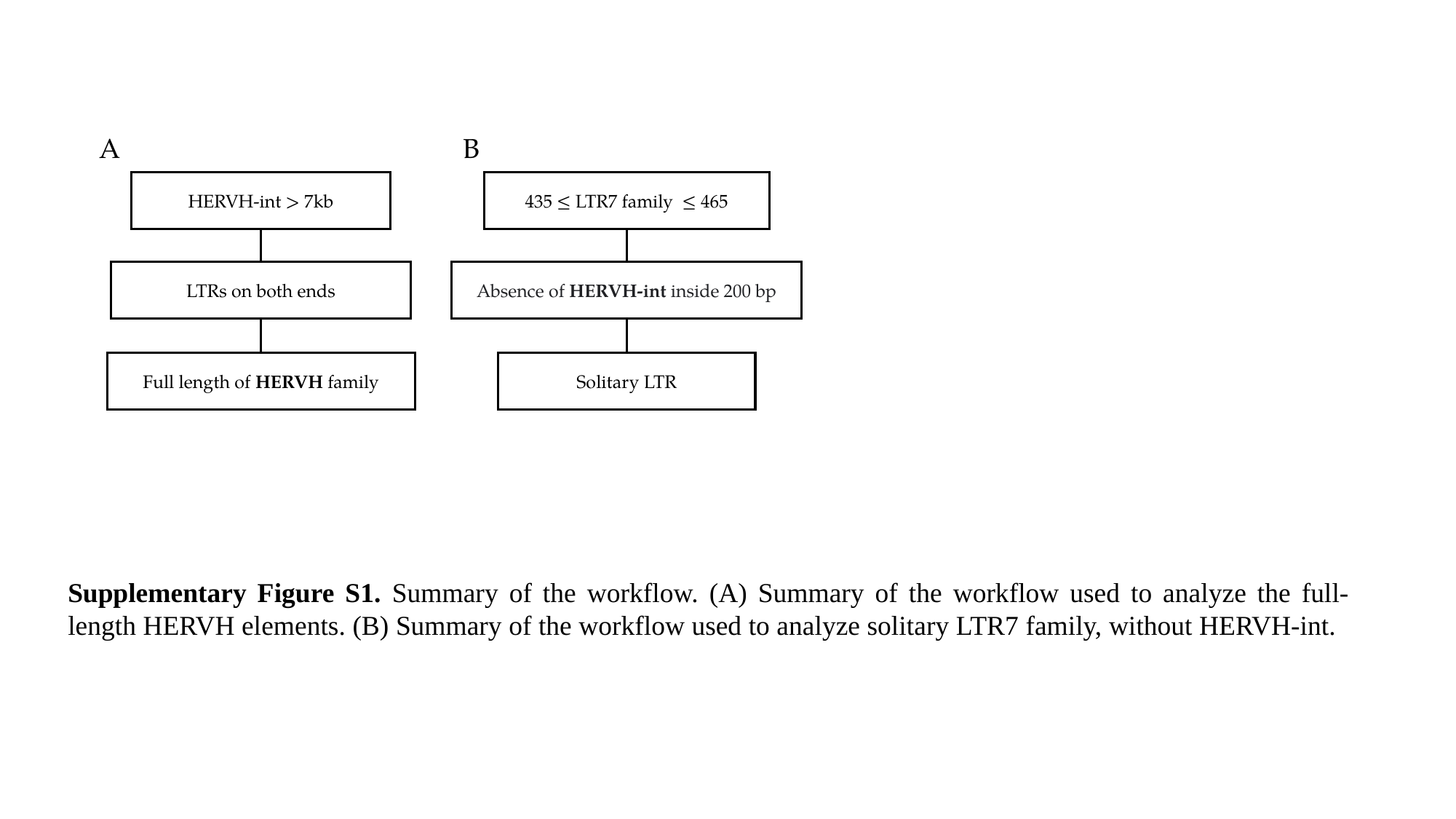

A
B
HERVH-int > 7kb
435 ≤ LTR7 family  ≤ 465
LTRs on both ends
Absence of HERVH-int inside 200 bp
Full length of HERVH family
Solitary LTR
Supplementary Figure S1. Summary of the workflow. (A) Summary of the workflow used to analyze the full-length HERVH elements. (B) Summary of the workflow used to analyze solitary LTR7 family, without HERVH-int.